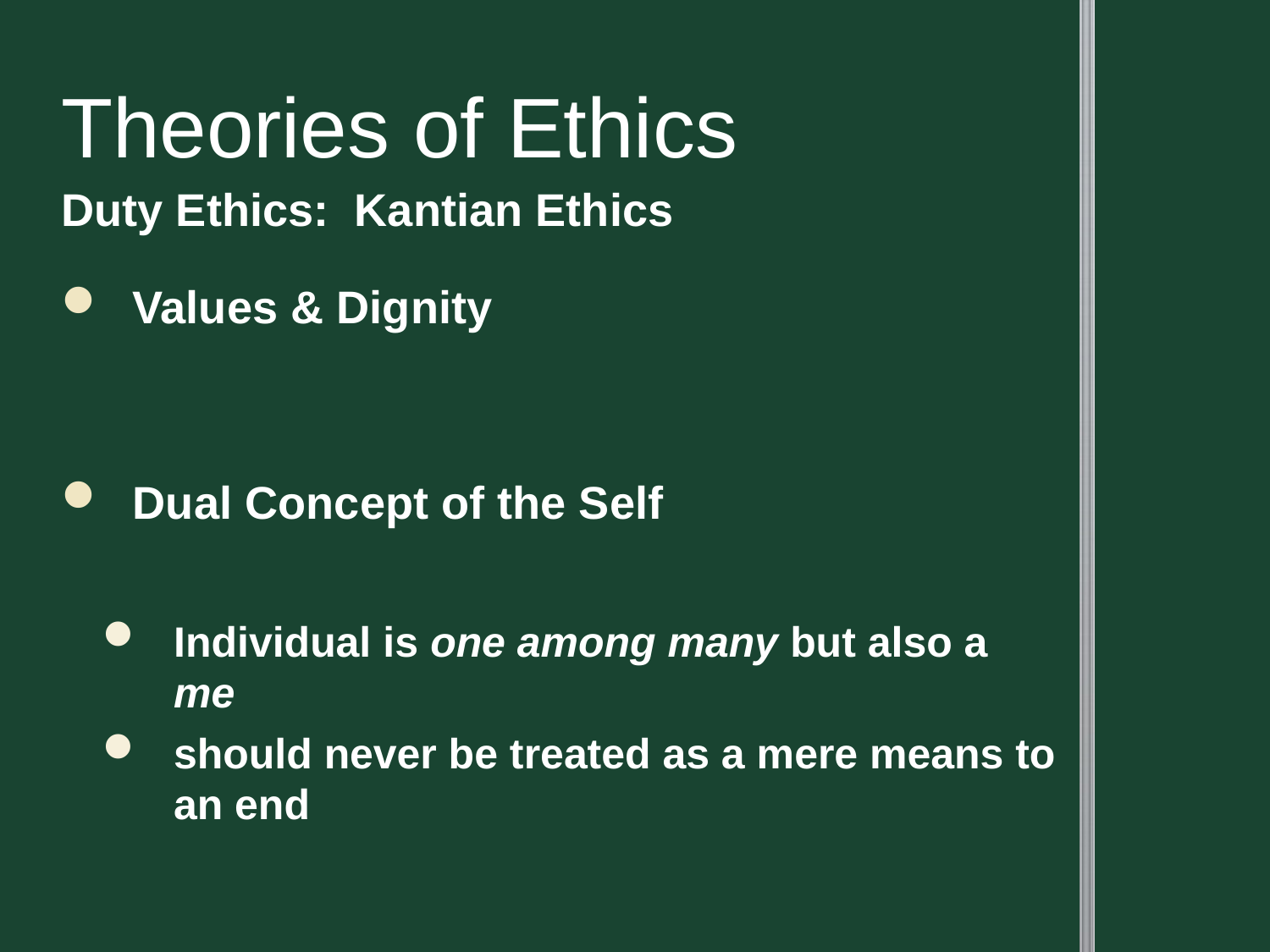

# Theories of Ethics
Duty Ethics:  Kantian Ethics
Values & Dignity

Dual Concept of the Self

Individual is one among many but also a me
should never be treated as a mere means to an end